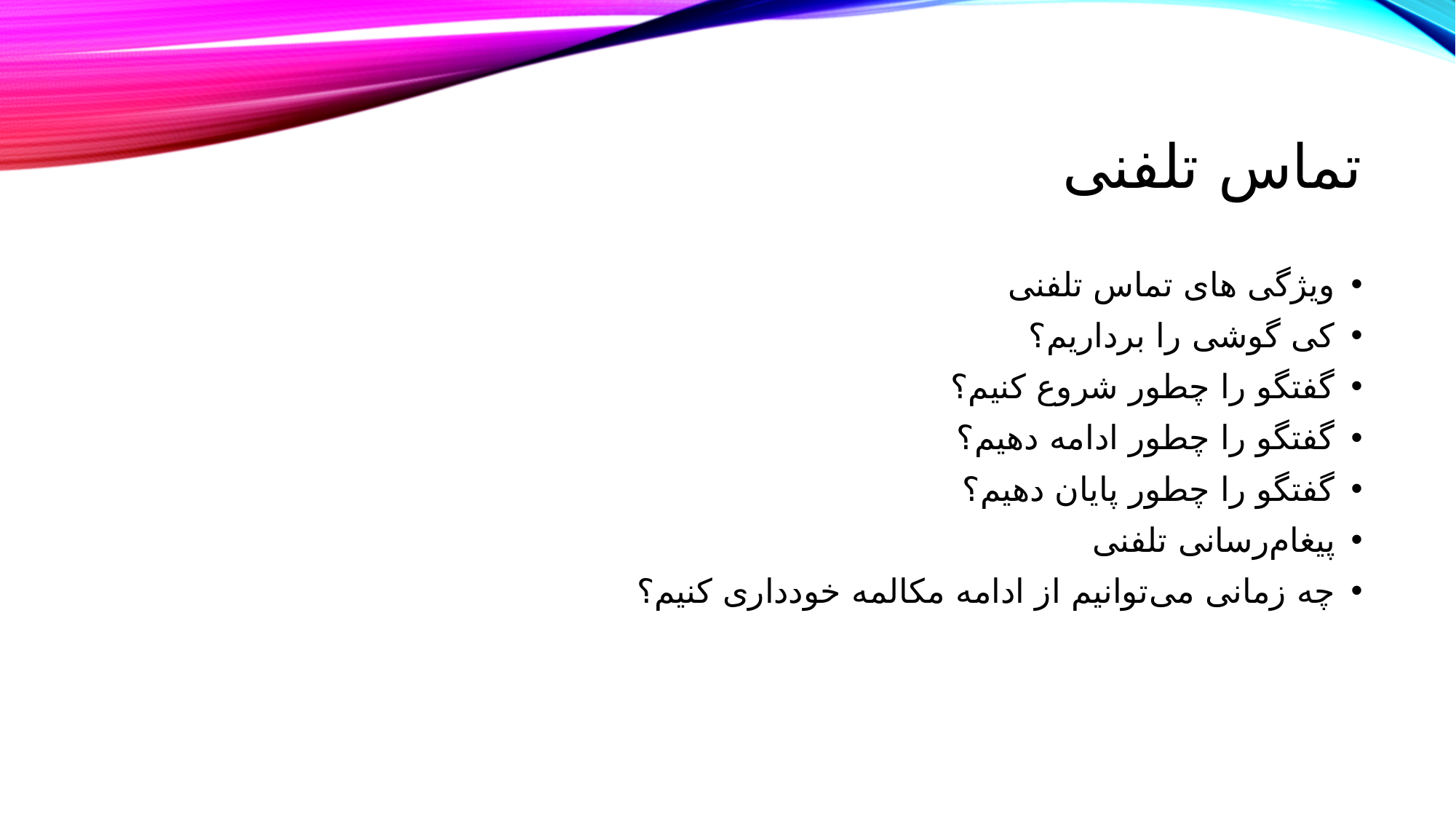

# تماس تلفنی
ویژگی های تماس تلفنی
کی گوشی را برداریم؟
گفتگو را چطور شروع کنیم؟
گفتگو را چطور ادامه دهیم؟
گفتگو را چطور پایان دهیم؟
پیغام‌رسانی تلفنی
چه زمانی می‌توانیم از ادامه مکالمه خودداری کنیم؟